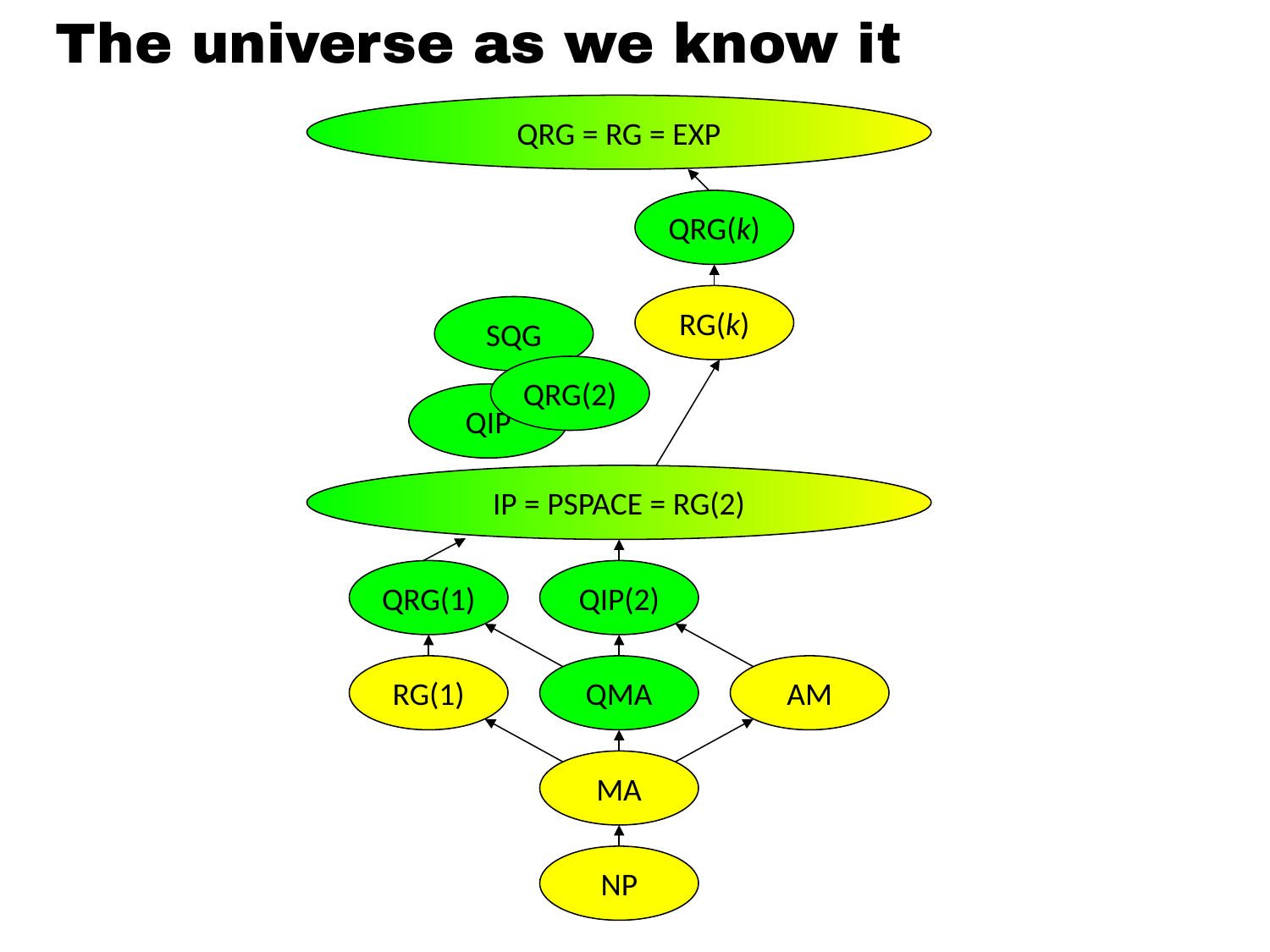

# The universe as we know it
QRG = RG = EXP

QRG(k)
RG(k)
SQG
QRG(2)

QIP
IP = PSPACE = RG(2)

QRG(1)
QIP(2)
RG(1)
QMA
AM
MA
NP